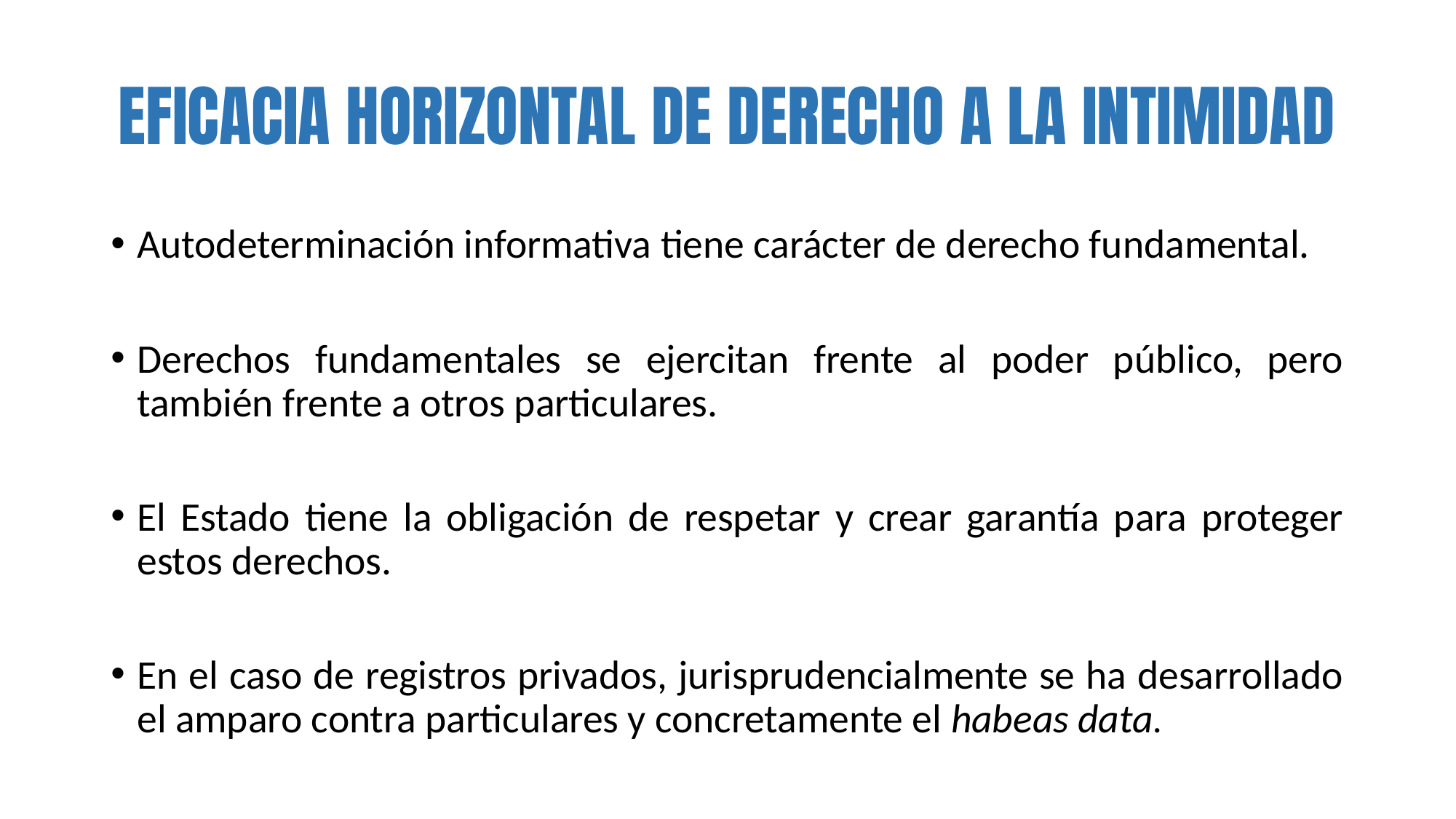

# EFICACIA HORIZONTAL DE DERECHO A LA INTIMIDAD
Autodeterminación informativa tiene carácter de derecho fundamental.

Derechos fundamentales se ejercitan frente al poder público, pero también frente a otros particulares.

El Estado tiene la obligación de respetar y crear garantía para proteger estos derechos.

En el caso de registros privados, jurisprudencialmente se ha desarrollado el amparo contra particulares y concretamente el habeas data.